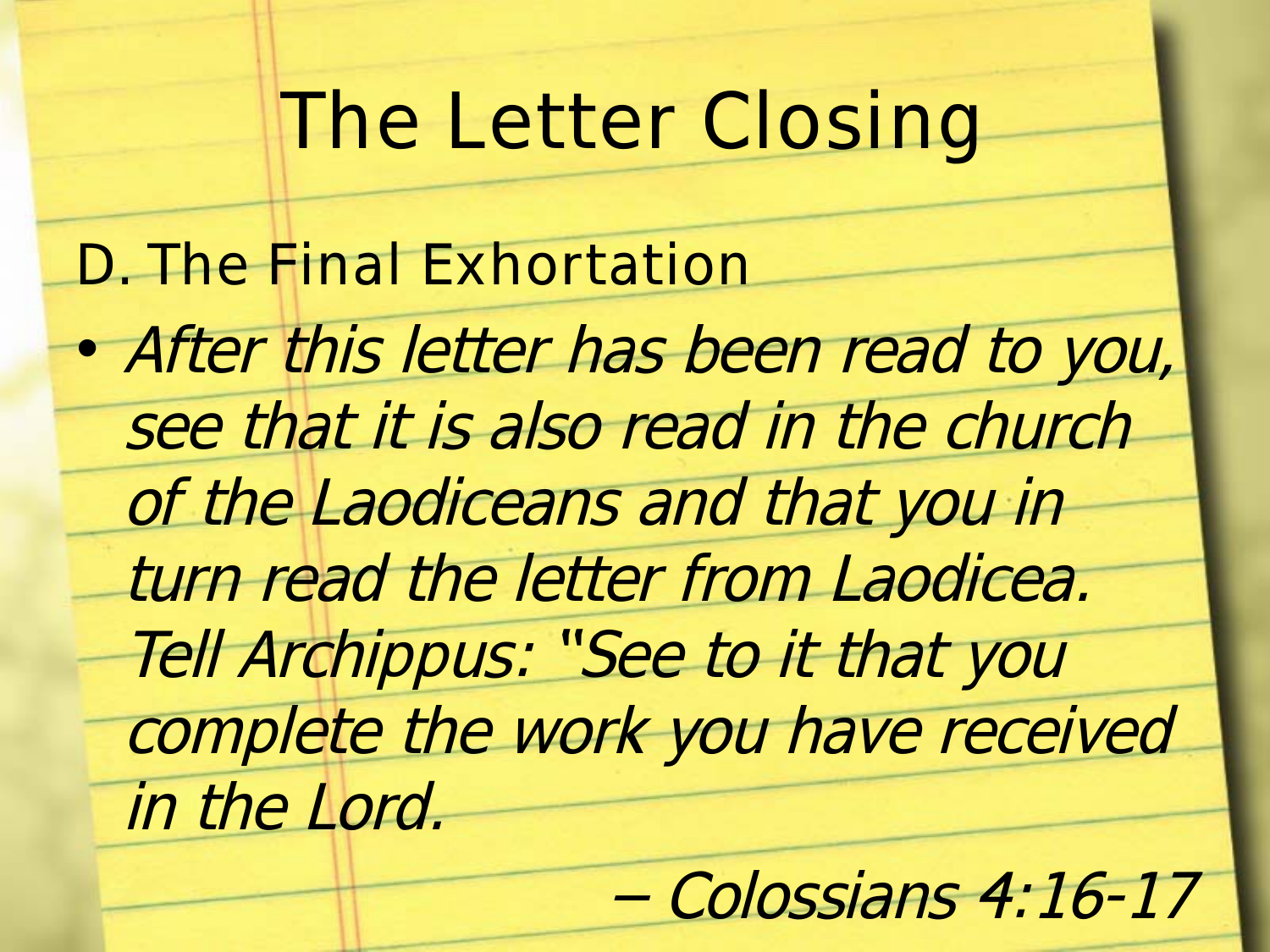

# The Letter Closing
The Final Exhortation
After this letter has been read to you, see that it is also read in the church of the Laodiceans and that you in turn read the letter from Laodicea. Tell Archippus: “See to it that you complete the work you have received in the Lord.
– Colossians 4:16-17